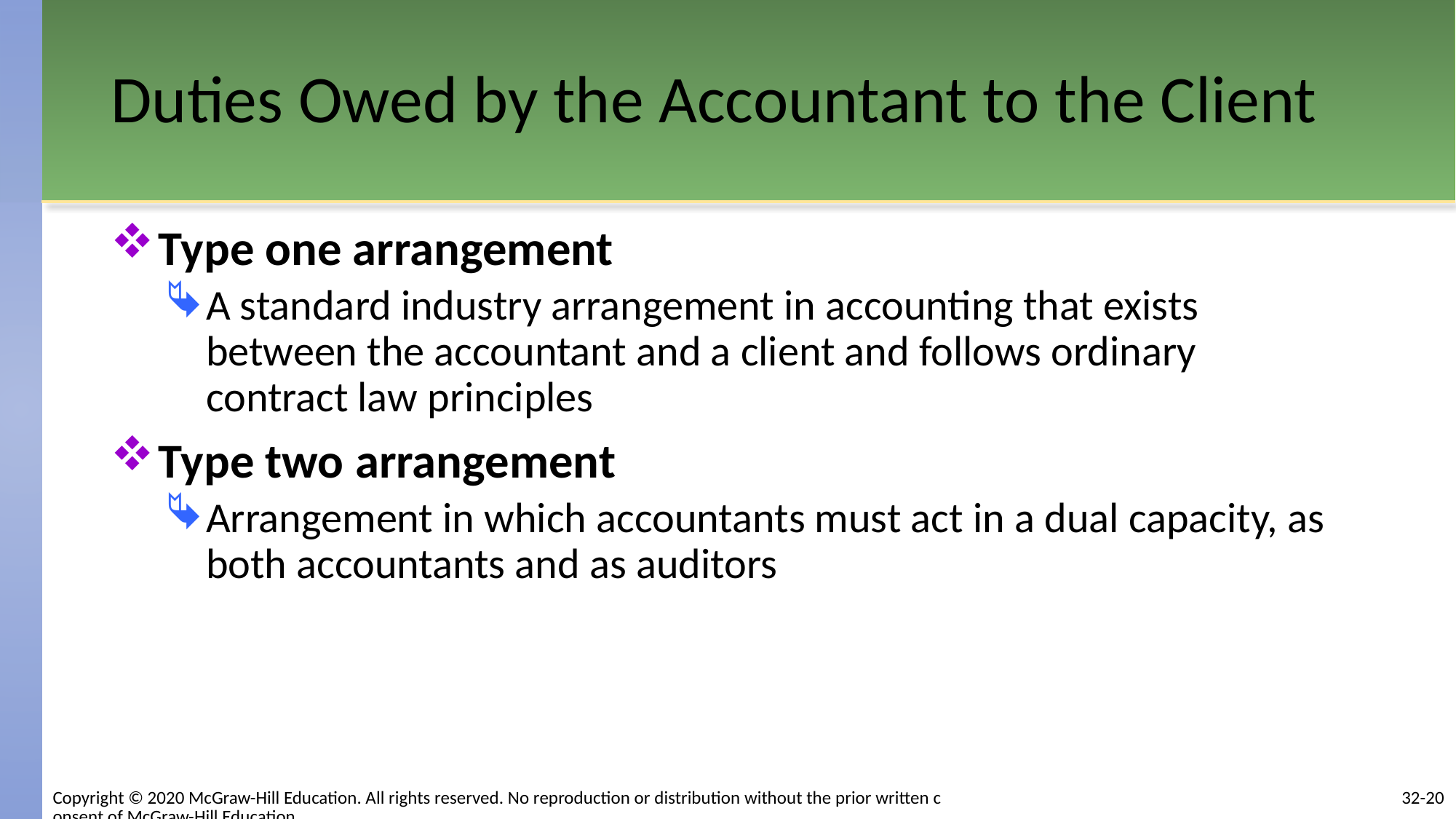

# Duties Owed by the Accountant to the Client
Type one arrangement
A standard industry arrangement in accounting that exists between the accountant and a client and follows ordinary contract law principles
Type two arrangement
Arrangement in which accountants must act in a dual capacity, as both accountants and as auditors
32-20
Copyright © 2020 McGraw-Hill Education. All rights reserved. No reproduction or distribution without the prior written consent of McGraw-Hill Education.